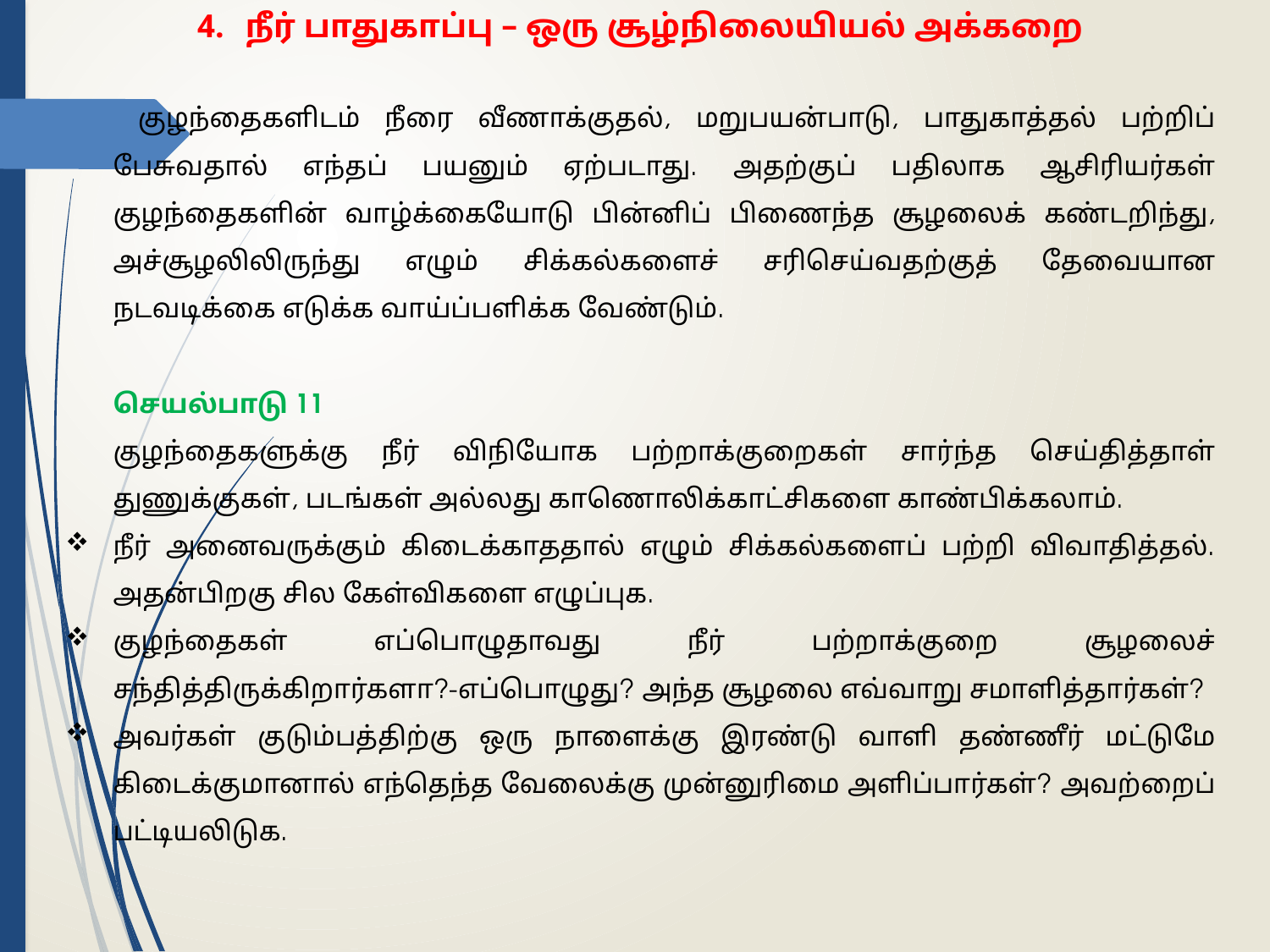

நீர் பாதுகாப்பு – ஒரு சூழ்நிலையியல் அக்கறை

	 குழந்தைகளிடம் நீரை வீணாக்குதல், மறுபயன்பாடு, பாதுகாத்தல் பற்றிப் பேசுவதால் எந்தப் பயனும் ஏற்படாது. அதற்குப் பதிலாக ஆசிரியர்கள் குழந்தைகளின் வாழ்க்கையோடு பின்னிப் பிணைந்த சூழலைக் கண்டறிந்து, அச்சூழலிலிருந்து எழும் சிக்கல்களைச் சரிசெய்வதற்குத் தேவையான நடவடிக்கை எடுக்க வாய்ப்பளிக்க வேண்டும்.

	செயல்பாடு 11
	குழந்தைகளுக்கு நீர் விநியோக பற்றாக்குறைகள் சார்ந்த செய்தித்தாள் துணுக்குகள், படங்கள் அல்லது காணொலிக்காட்சிகளை காண்பிக்கலாம்.
நீர் அனைவருக்கும் கிடைக்காததால் எழும் சிக்கல்களைப் பற்றி விவாதித்தல். அதன்பிறகு சில கேள்விகளை எழுப்புக.
குழந்தைகள் எப்பொழுதாவது நீர் பற்றாக்குறை சூழலைச் சந்தித்திருக்கிறார்களா?-எப்பொழுது? அந்த சூழலை எவ்வாறு சமாளித்தார்கள்?
அவர்கள் குடும்பத்திற்கு ஒரு நாளைக்கு இரண்டு வாளி தண்ணீர் மட்டுமே கிடைக்குமானால் எந்தெந்த வேலைக்கு முன்னுரிமை அளிப்பார்கள்? அவற்றைப் பட்டியலிடுக.